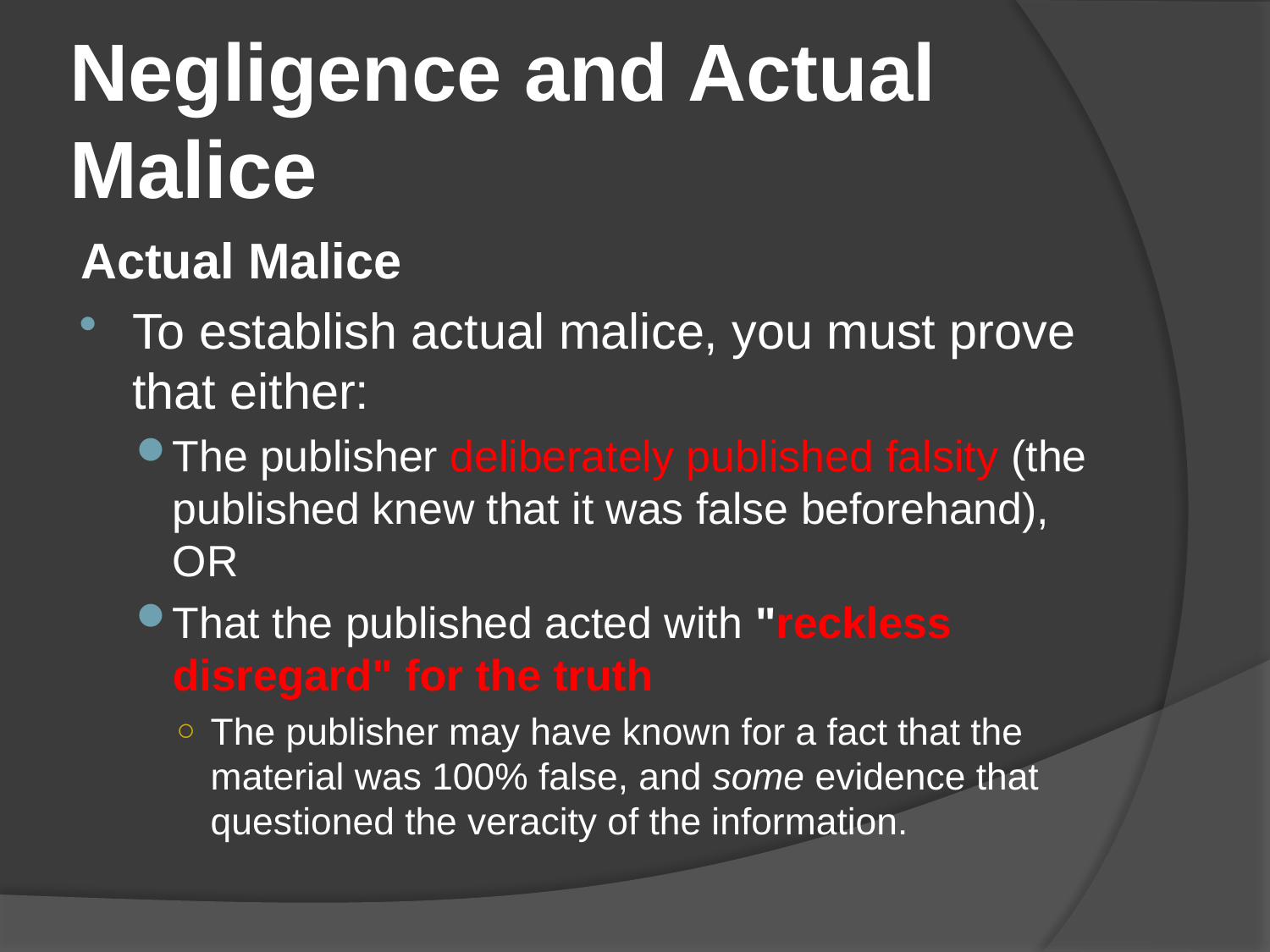

# Negligence and Actual Malice
Actual Malice
To establish actual malice, you must prove that either:
The publisher deliberately published falsity (the published knew that it was false beforehand), OR
That the published acted with "reckless disregard" for the truth
The publisher may have known for a fact that the material was 100% false, and some evidence that questioned the veracity of the information.